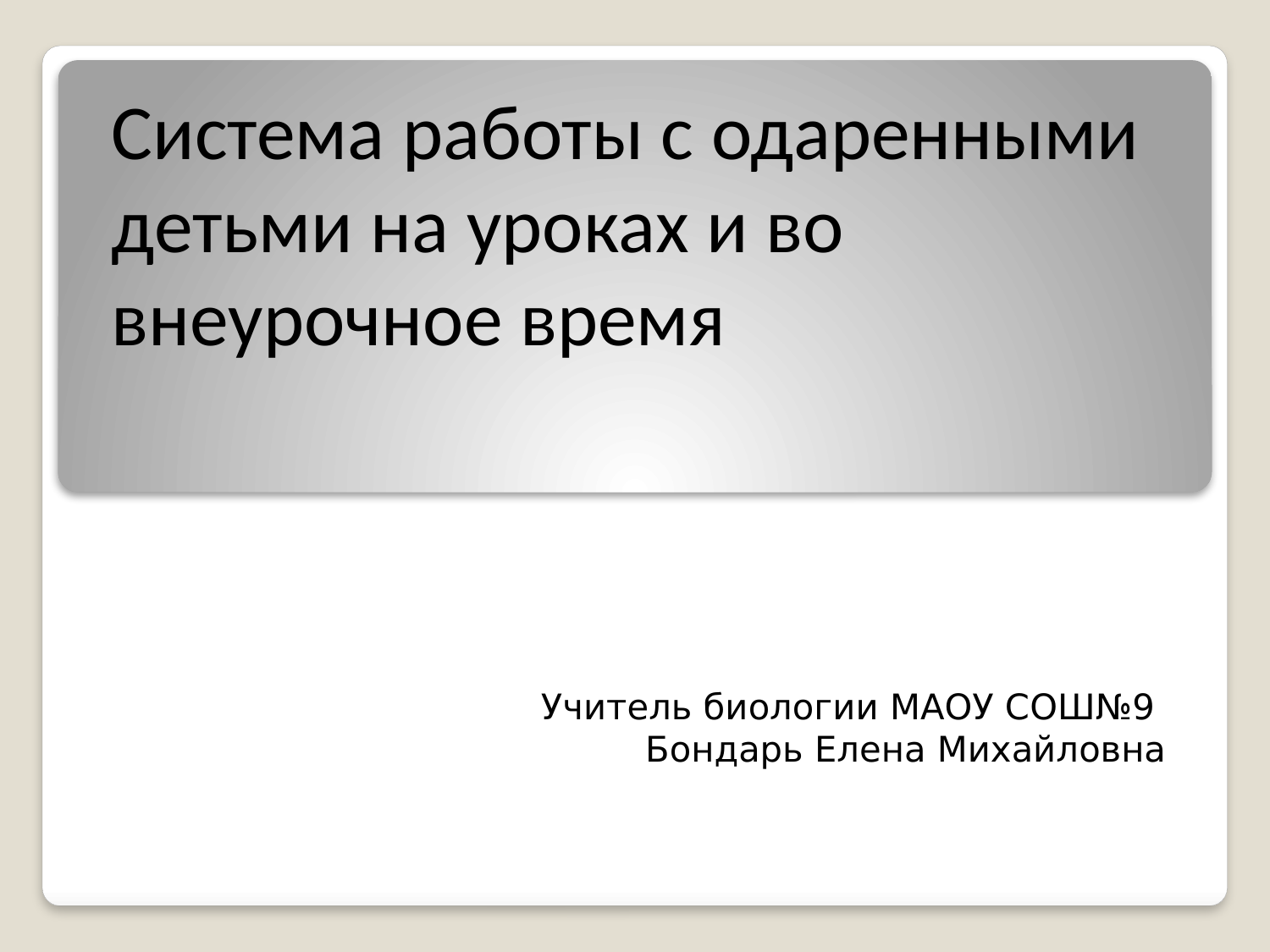

Система работы с одаренными детьми на уроках и во внеурочное время
      Учитель биологии МАОУ СОШ№9
Бондарь Елена Михайловна